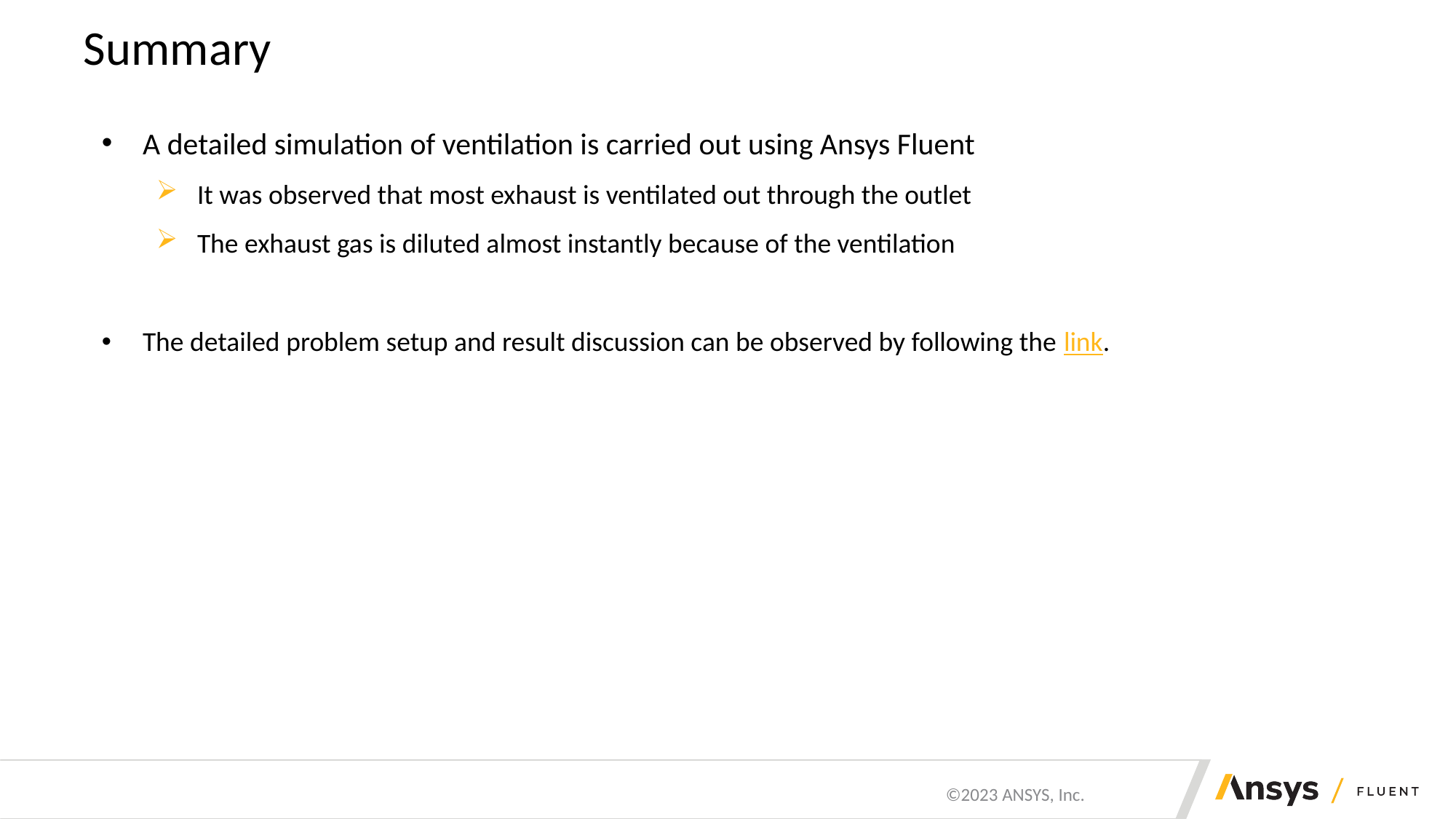

# Summary
A detailed simulation of ventilation is carried out using Ansys Fluent
It was observed that most exhaust is ventilated out through the outlet
The exhaust gas is diluted almost instantly because of the ventilation

The detailed problem setup and result discussion can be observed by following the link.